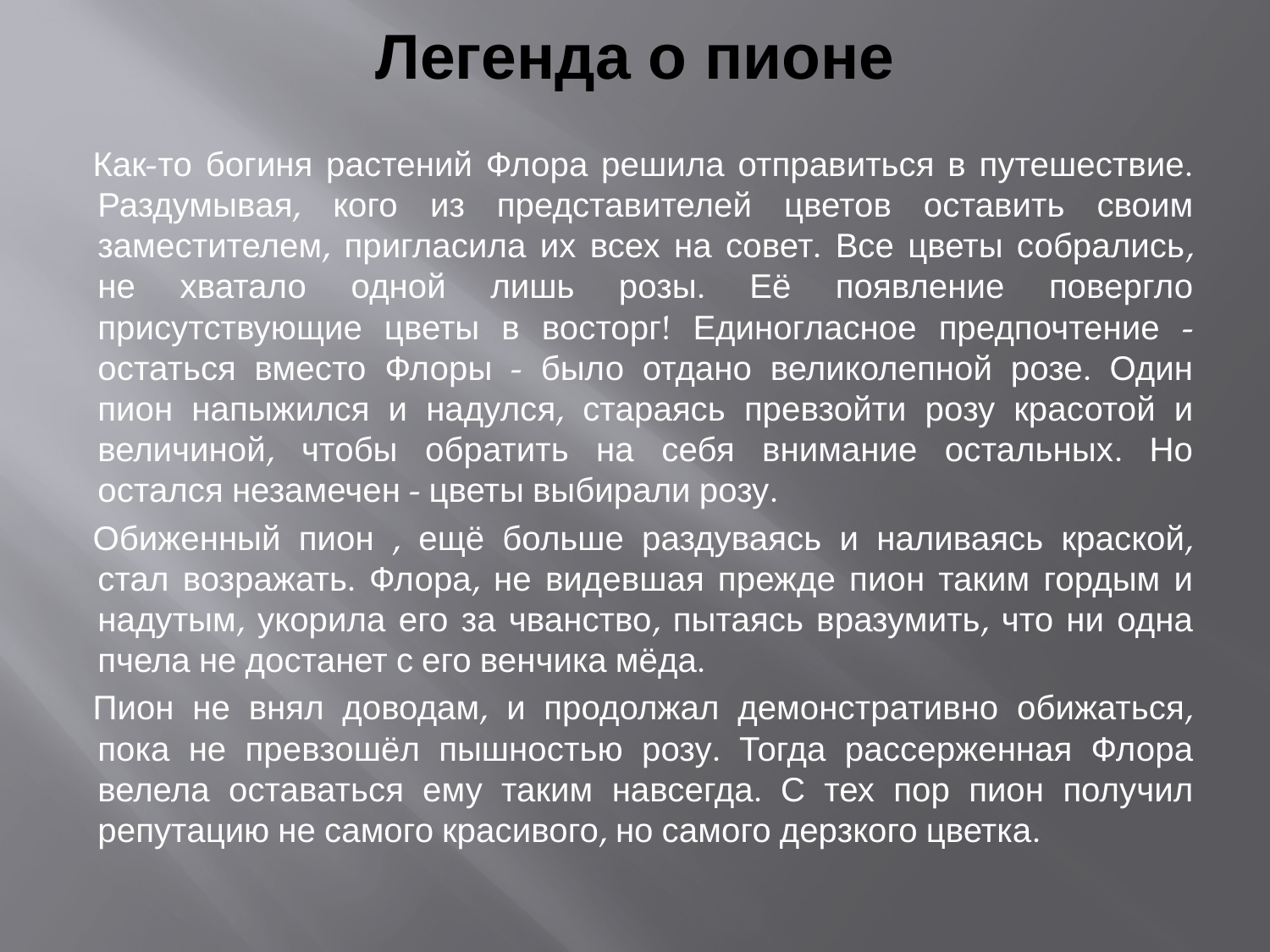

# Легенда о пионе
Как-то богиня растений Флора решила отправиться в путешествие. Раздумывая, кого из представителей цветов оставить своим заместителем, пригласила их всех на совет. Все цветы собрались, не хватало одной лишь розы. Её появление повергло присутствующие цветы в восторг! Единогласное предпочтение -остаться вместо Флоры - было отдано великолепной розе. Один пион напыжился и надулся, стараясь превзойти розу красотой и величиной, чтобы обратить на себя внимание остальных. Но остался незамечен - цветы выбирали розу.
Обиженный пион , ещё больше раздуваясь и наливаясь краской, стал возражать. Флора, не видевшая прежде пион таким гордым и надутым, укорила его за чванство, пытаясь вразумить, что ни одна пчела не достанет с его венчика мёда.
Пион не внял доводам, и продолжал демонстративно обижаться, пока не превзошёл пышностью розу. Тогда рассерженная Флора велела оставаться ему таким навсегда. С тех пор пион получил репутацию не самого красивого, но самого дерзкого цветка.